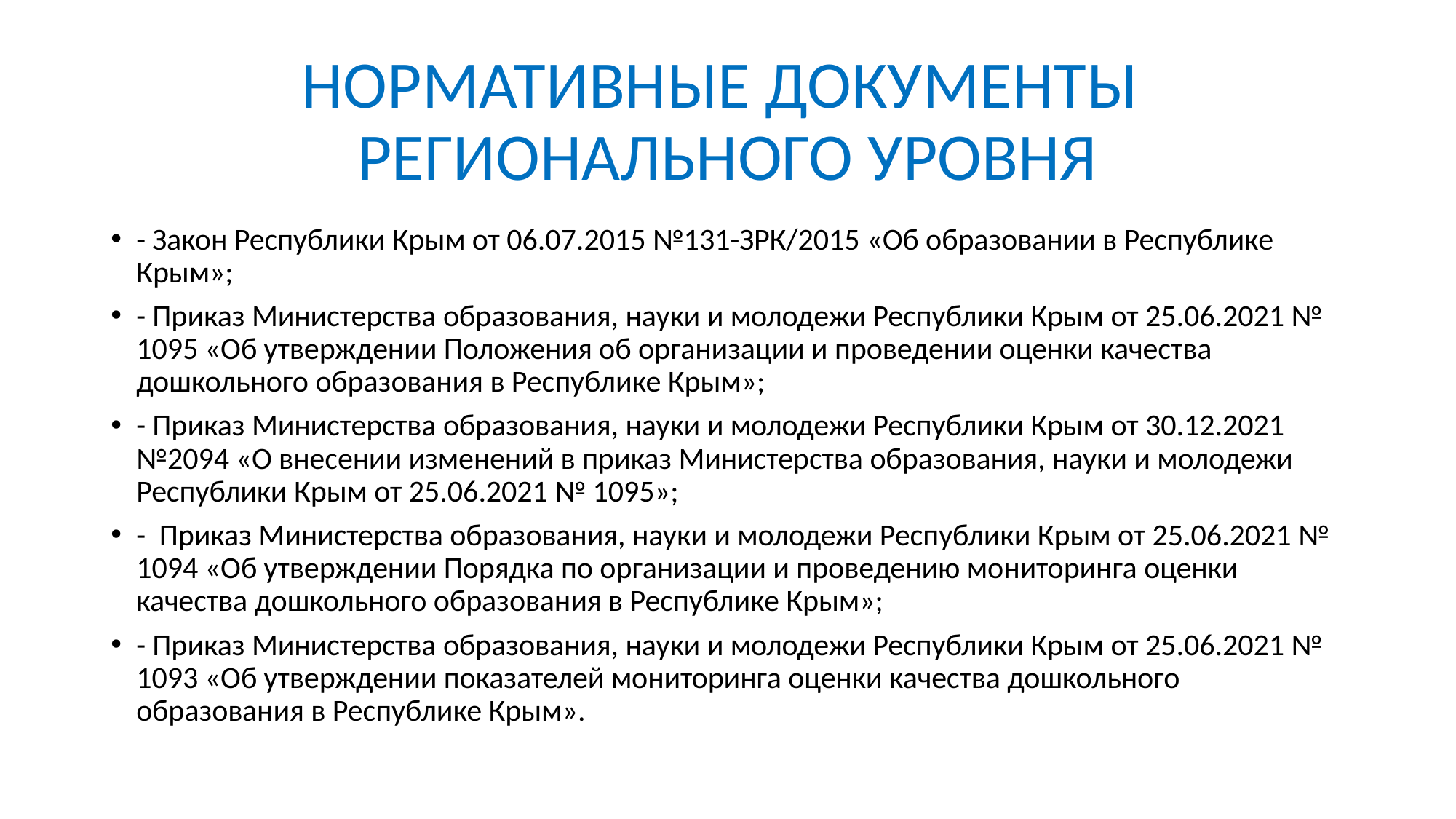

# НОРМАТИВНЫЕ ДОКУМЕНТЫ РЕГИОНАЛЬНОГО УРОВНЯ
- Закон Республики Крым от 06.07.2015 №131-ЗРК/2015 «Об образовании в Республике Крым»;
- Приказ Министерства образования, науки и молодежи Республики Крым от 25.06.2021 № 1095 «Об утверждении Положения об организации и проведении оценки качества дошкольного образования в Республике Крым»;
- Приказ Министерства образования, науки и молодежи Республики Крым от 30.12.2021 №2094 «О внесении изменений в приказ Министерства образования, науки и молодежи Республики Крым от 25.06.2021 № 1095»;
-  Приказ Министерства образования, науки и молодежи Республики Крым от 25.06.2021 № 1094 «Об утверждении Порядка по организации и проведению мониторинга оценки качества дошкольного образования в Республике Крым»;
- Приказ Министерства образования, науки и молодежи Республики Крым от 25.06.2021 № 1093 «Об утверждении показателей мониторинга оценки качества дошкольного образования в Республике Крым».